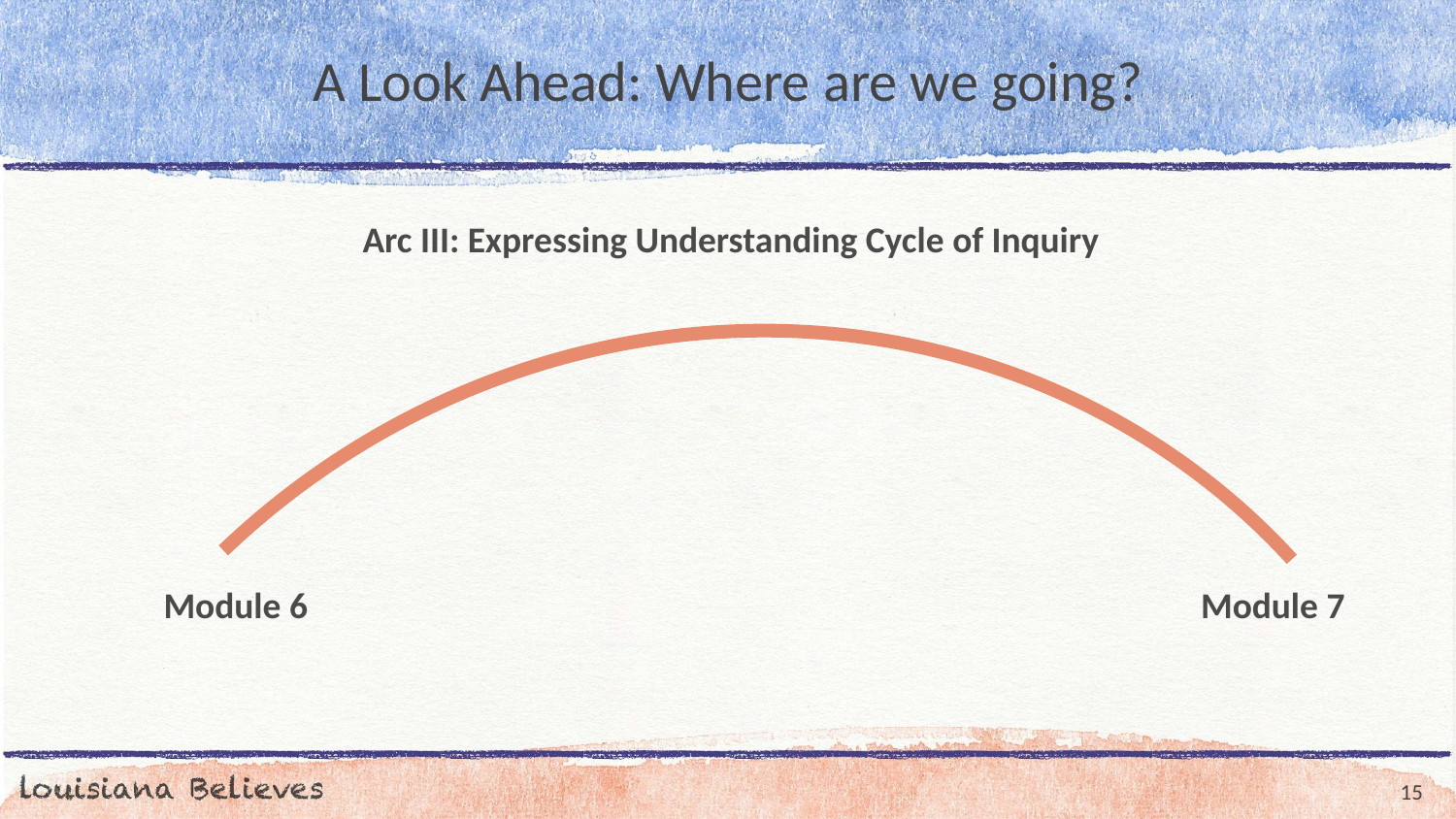

# A Look Ahead: Where are we going?
Arc III: Expressing Understanding Cycle of Inquiry

Module 6
Module 7